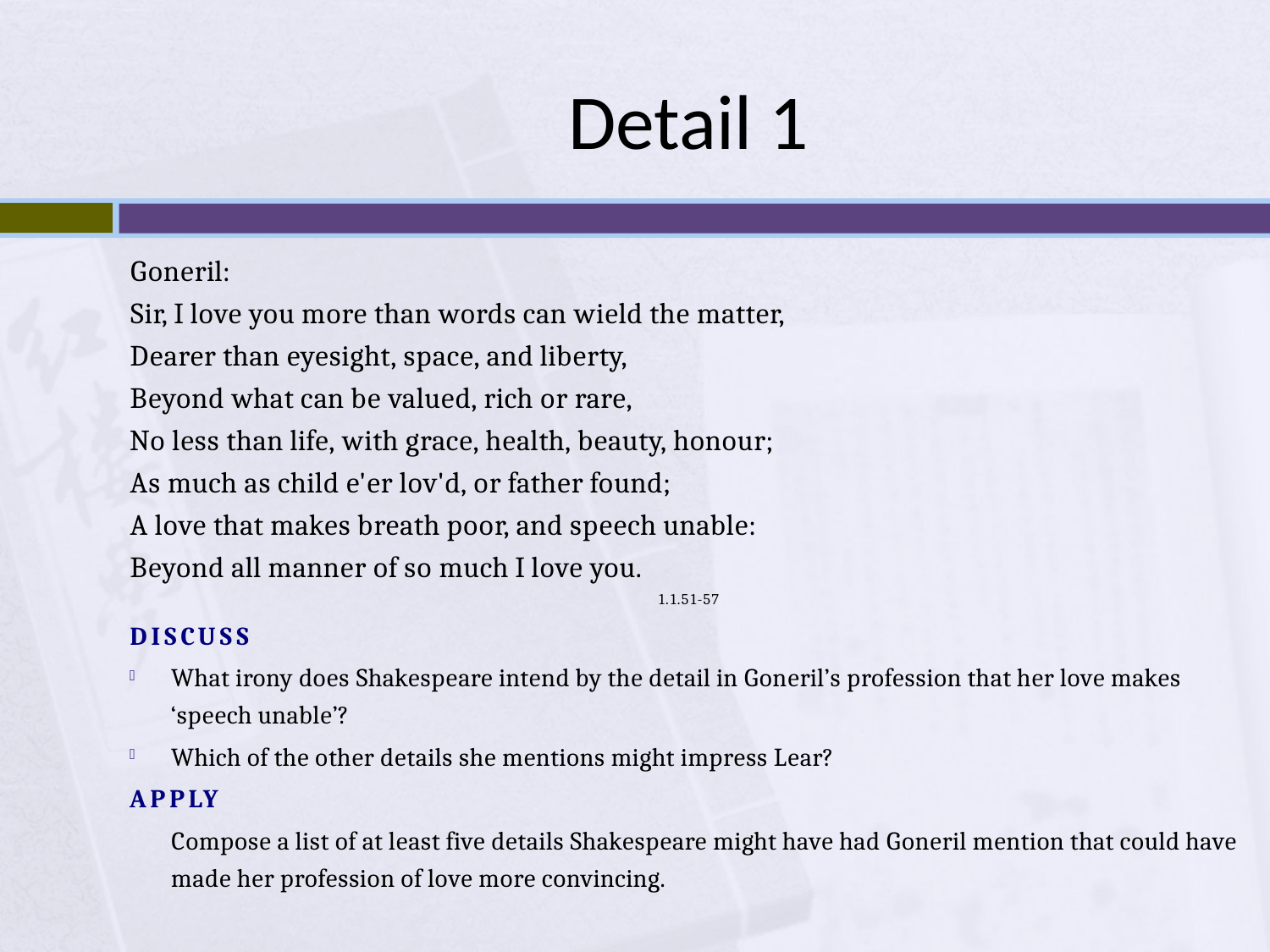

# Detail 1
Goneril:
Sir, I love you more than words can wield the matter,
Dearer than eyesight, space, and liberty,
Beyond what can be valued, rich or rare,
No less than life, with grace, health, beauty, honour;
As much as child e'er lov'd, or father found;
A love that makes breath poor, and speech unable:
Beyond all manner of so much I love you.
1.1.51-57
DISCUSS
What irony does Shakespeare intend by the detail in Goneril’s profession that her love makes ‘speech unable’?
Which of the other details she mentions might impress Lear?
APPLY
Compose a list of at least five details Shakespeare might have had Goneril mention that could have made her profession of love more convincing.